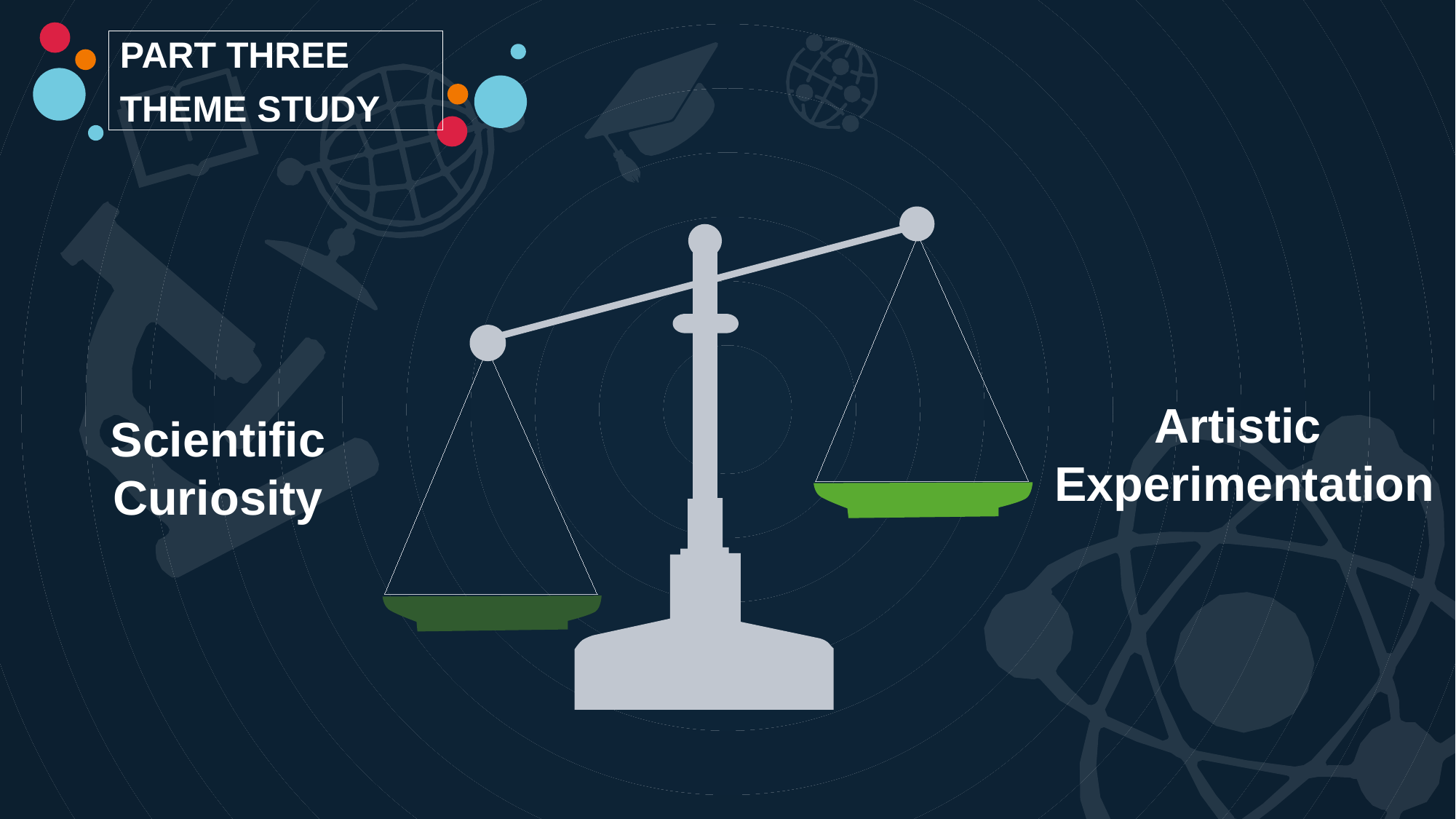

PART THREE
THEME STUDY

Artistic
Experimentation
Scientific Curiosity